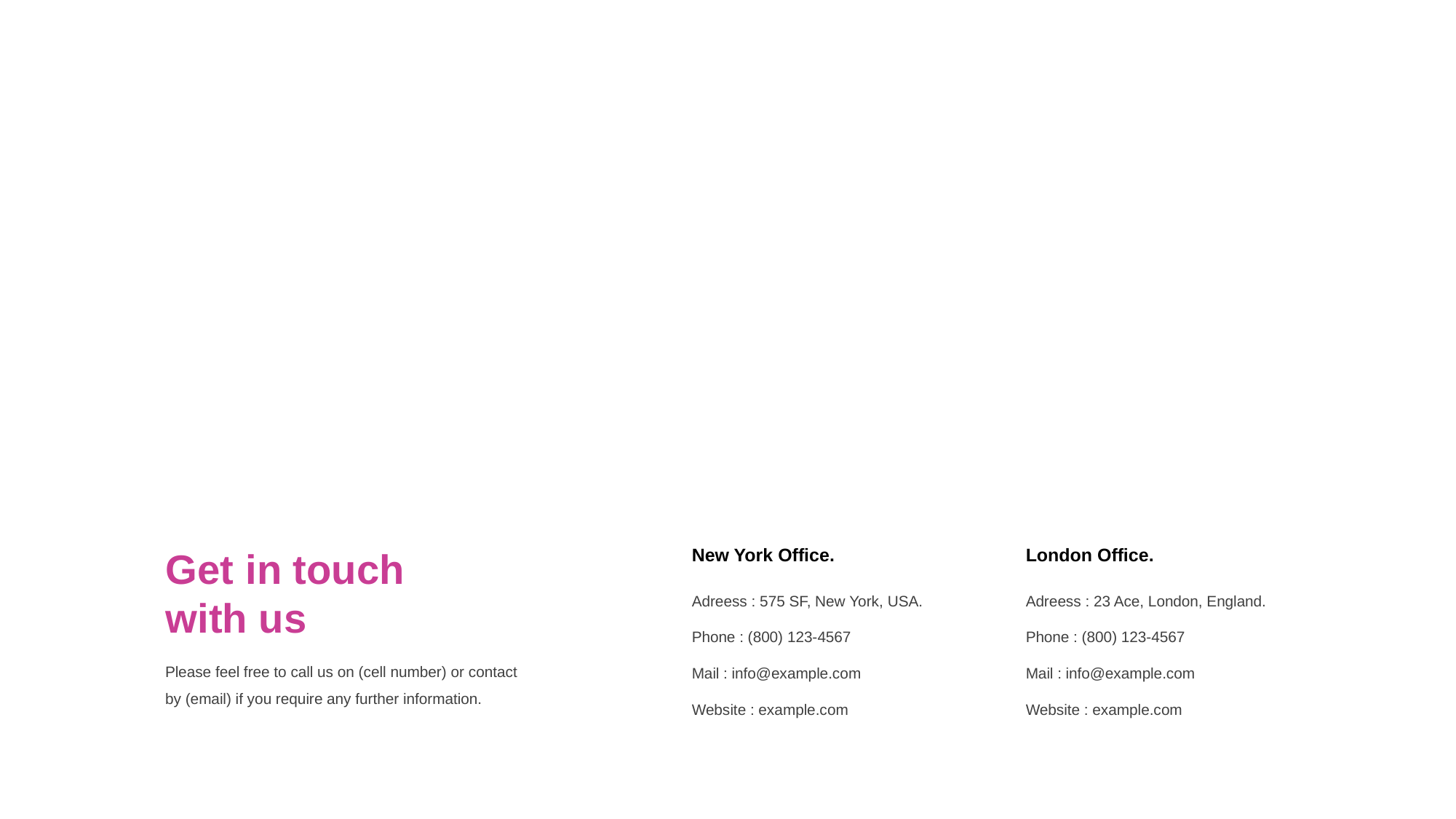

Get in touch with us
London Office.
New York Office.
Adreess : 575 SF, New York, USA.
Phone : (800) 123-4567
Mail : info@example.com
Website : example.com
Adreess : 23 Ace, London, England.
Phone : (800) 123-4567
Mail : info@example.com
Website : example.com
Please feel free to call us on (cell number) or contact by (email) if you require any further information.